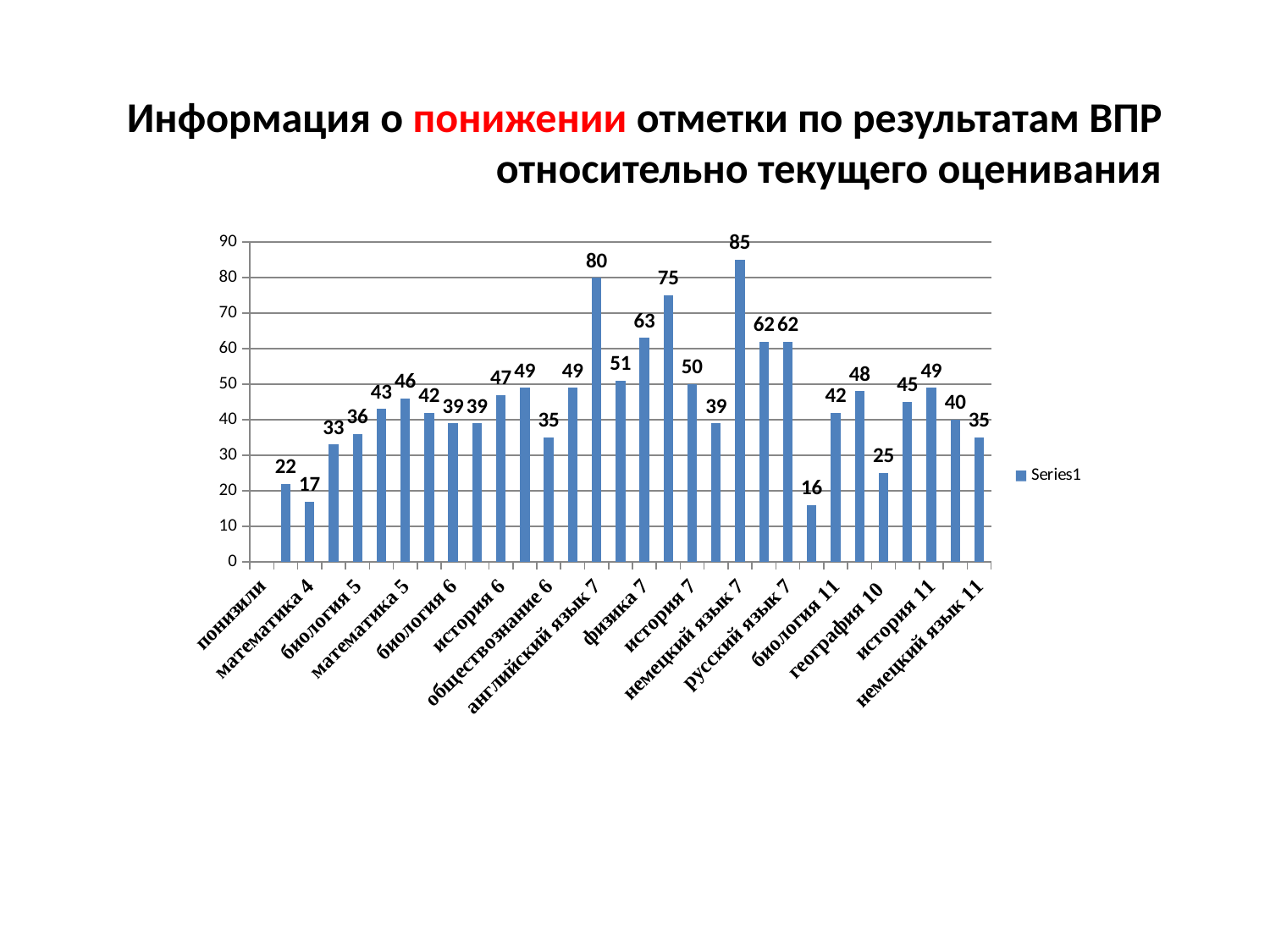

# Информация о понижении отметки по результатам ВПР относительно текущего оценивания

### Chart

| Category |  |
|---|---|
| понизили | None |
| окружающий мир 4 | 22.0 |
| математика 4 | 17.0 |
| русский язык 4 | 33.0 |
| биология 5 | 36.0 |
| история 5 | 43.0 |
| математика 5 | 46.0 |
| русский язык 5 | 42.0 |
| биология 6 | 39.0 |
| география 6 | 39.0 |
| история 6 | 47.0 |
| математика 6 | 49.0 |
| обществознание 6 | 35.0 |
| русский язык 6 | 49.0 |
| английский язык 7 | 80.0 |
| биология 7 | 51.0 |
| физика 7 | 63.0 |
| география 7 | 75.0 |
| история 7 | 50.0 |
| математика 7 | 39.0 |
| немецкий язык 7 | 85.0 |
| обществознание 7 | 62.0 |
| русский язык 7 | 62.0 |
| английский язык 11 | 16.0 |
| биология 11 | 42.0 |
| физика 11 | 48.0 |
| география 10  | 25.0 |
| география 11 | 45.0 |
| история 11 | 49.0 |
| химия 11 | 40.0 |
| немецкий язык 11 | 35.0 |